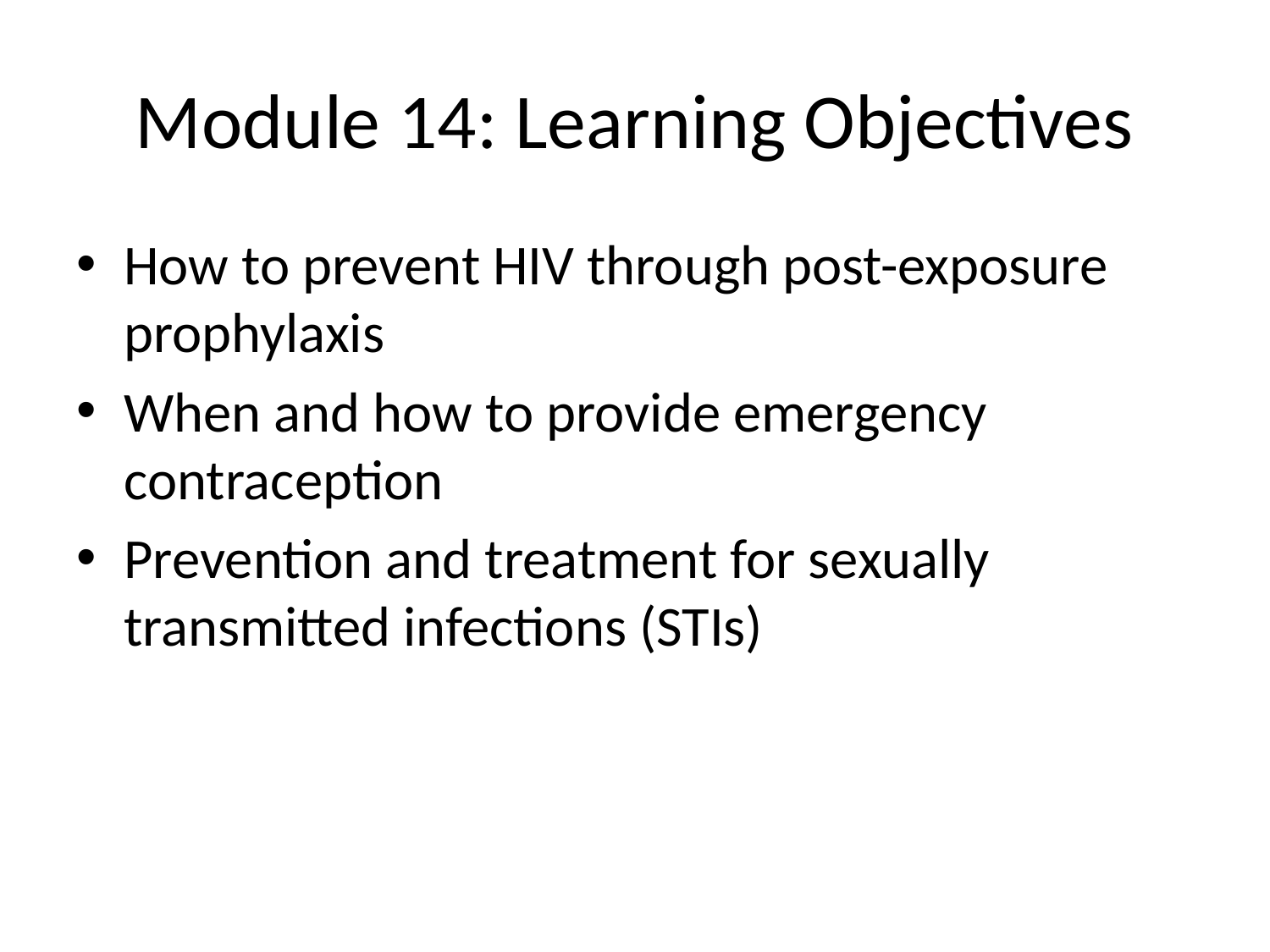

# Module 14: Learning Objectives
How to prevent HIV through post-exposure prophylaxis
When and how to provide emergency contraception
Prevention and treatment for sexually transmitted infections (STIs)